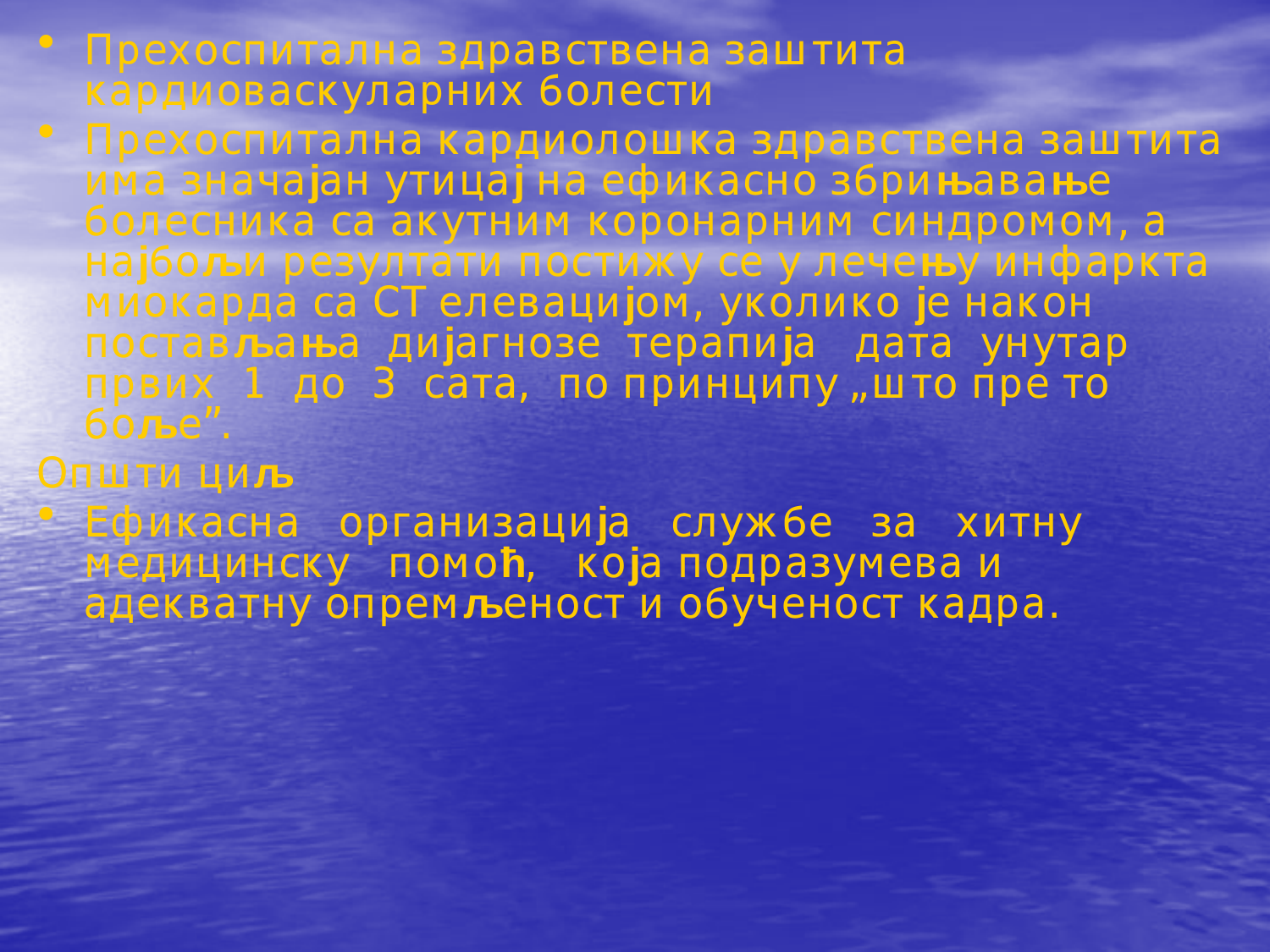

Прехоспитална здравствена заштита кардиоваскуларних болести
Прехоспитална кардиолошка здравствена заштита има значајан утицај на ефикасно збрињавање болесника са акутним коронарним синдромом, а најбољи резултати постижу се у лечењу инфаркта миокарда са СТ елевацијом, уколико је након  постављања  дијагнозе  терапија   дата  унутар  првих  1  до  3  сата,  по принципу „што пре то боље”.
Општи циљ
Ефикасна   организација   службе   за   хитну   медицинску   помоћ,   која подразумева и  адекватну опремљеност и обученост кадра.